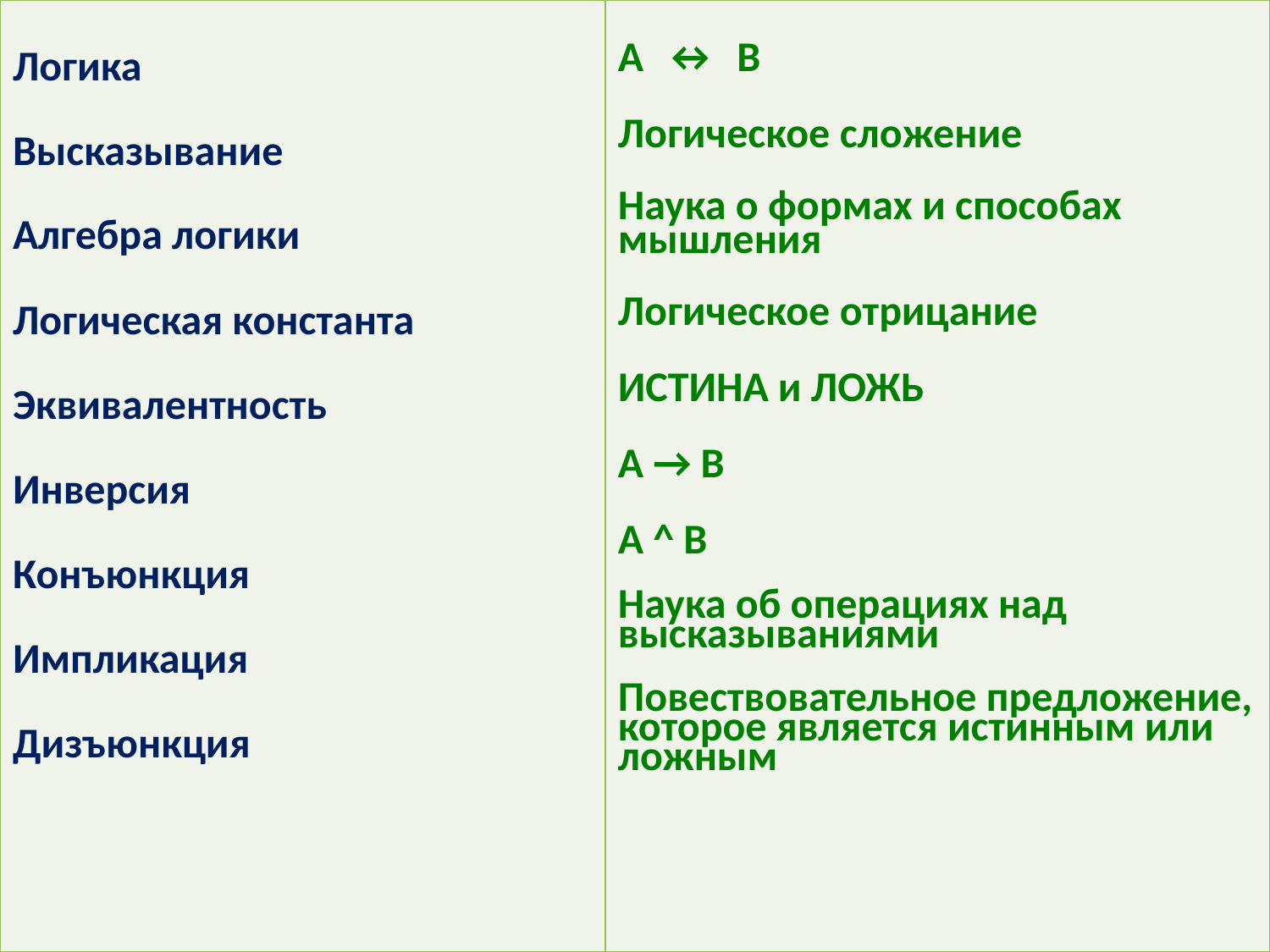

| Логика Высказывание Алгебра логики Логическая константа Эквивалентность Инверсия Конъюнкция Импликация Дизъюнкция | А ↔ В Логическое сложение Наука о формах и способах мышления Логическое отрицание ИСТИНА и ЛОЖЬ А → В А ^ В Наука об операциях над высказываниями Повествовательное предложение, которое является истинным или ложным |
| --- | --- |